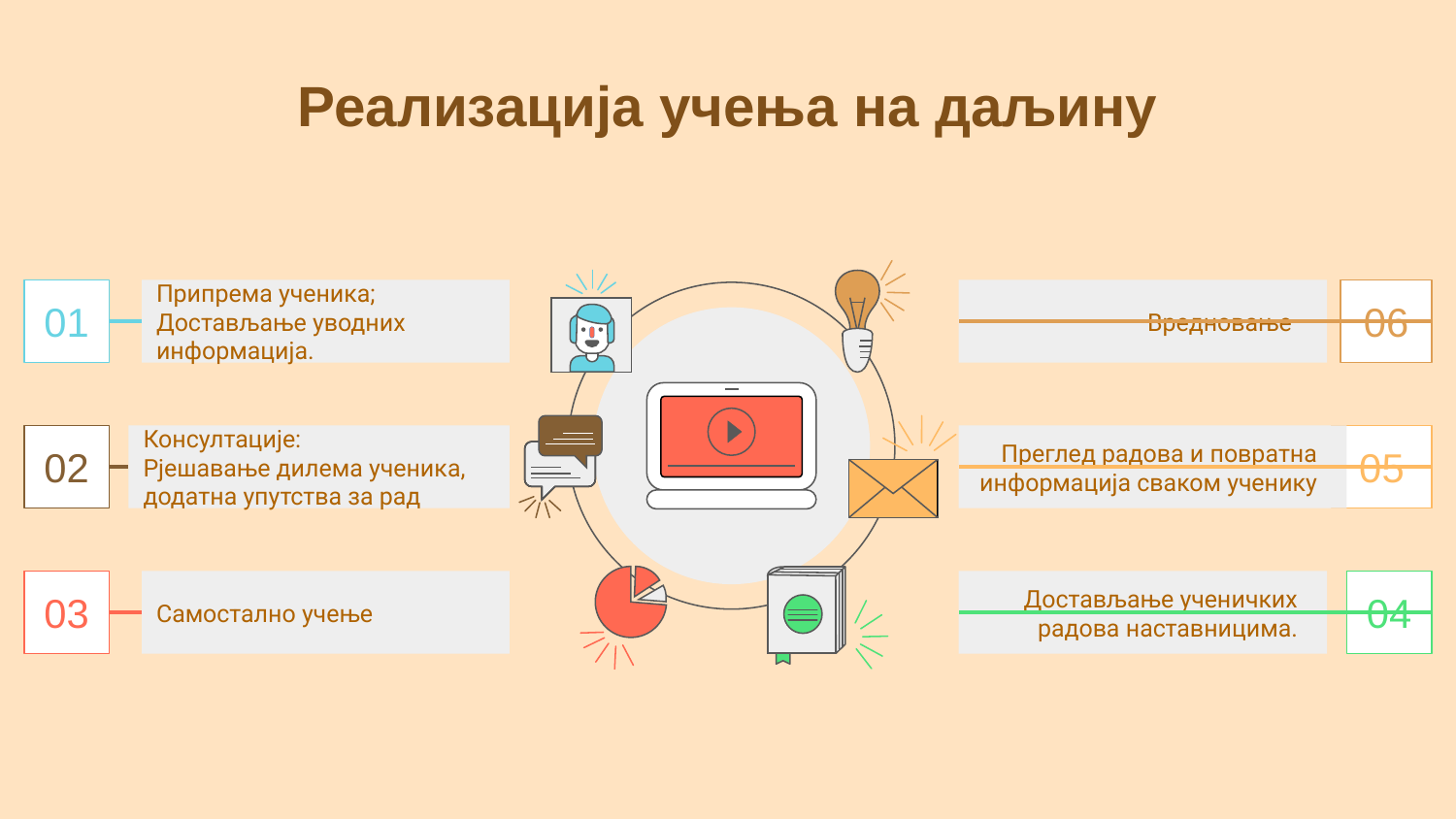

# Реализација учења на даљину

01
Припрема ученика;
Достављање уводних информација.
06
Вредновање
02
Консултације:
Рјешавање дилема ученика, додатна упутства за рад
05
Преглед радова и повратна информација сваком ученику
03
Самостално учење
04
Достављање ученичких радова наставницима.